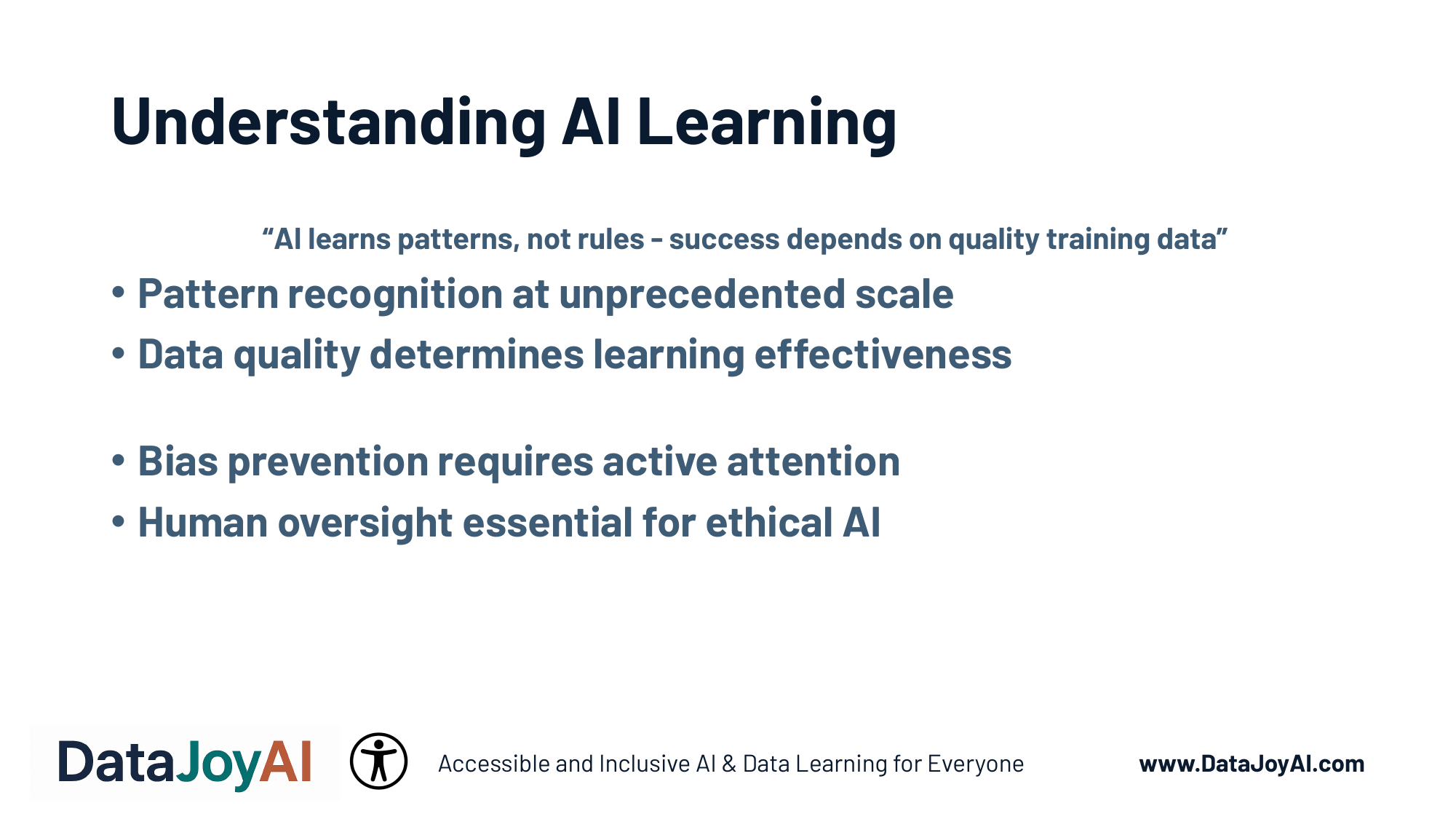

# Understanding AI Learning
“AI learns patterns, not rules - success depends on quality training data”
Pattern recognition at unprecedented scale
Data quality determines learning effectiveness
Bias prevention requires active attention
Human oversight essential for ethical AI